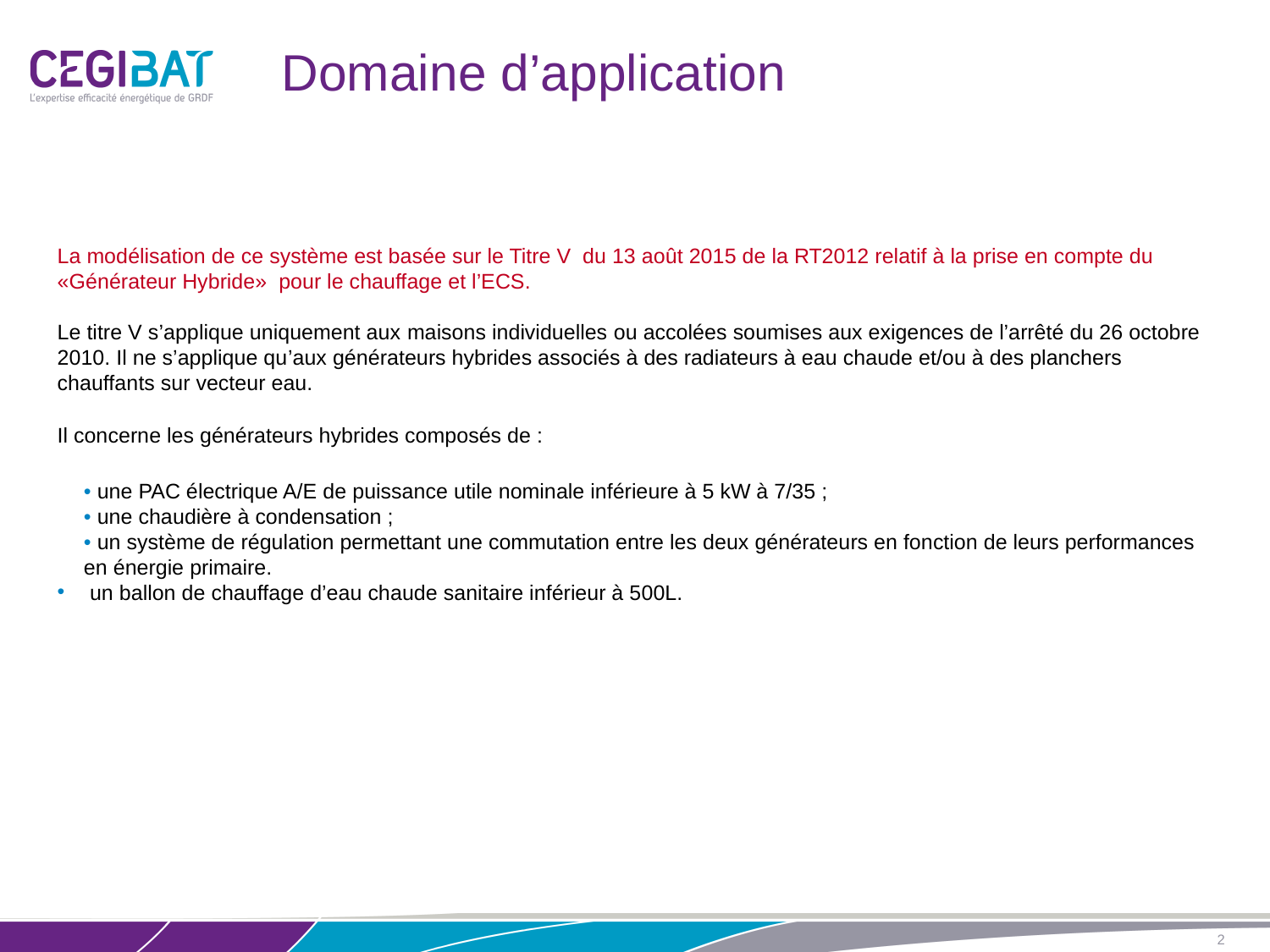

Domaine d’application
La modélisation de ce système est basée sur le Titre V  du 13 août 2015 de la RT2012 relatif à la prise en compte du «Générateur Hybride»  pour le chauffage et l’ECS.

Le titre V s’applique uniquement aux maisons individuelles ou accolées soumises aux exigences de l’arrêté du 26 octobre 2010. Il ne s’applique qu’aux générateurs hybrides associés à des radiateurs à eau chaude et/ou à des planchers chauffants sur vecteur eau.

Il concerne les générateurs hybrides composés de :

• une PAC électrique A/E de puissance utile nominale inférieure à 5 kW à 7/35 ;
• une chaudière à condensation ;
• un système de régulation permettant une commutation entre les deux générateurs en fonction de leurs performances en énergie primaire.
 un ballon de chauffage d’eau chaude sanitaire inférieur à 500L.

2
10/10/2018